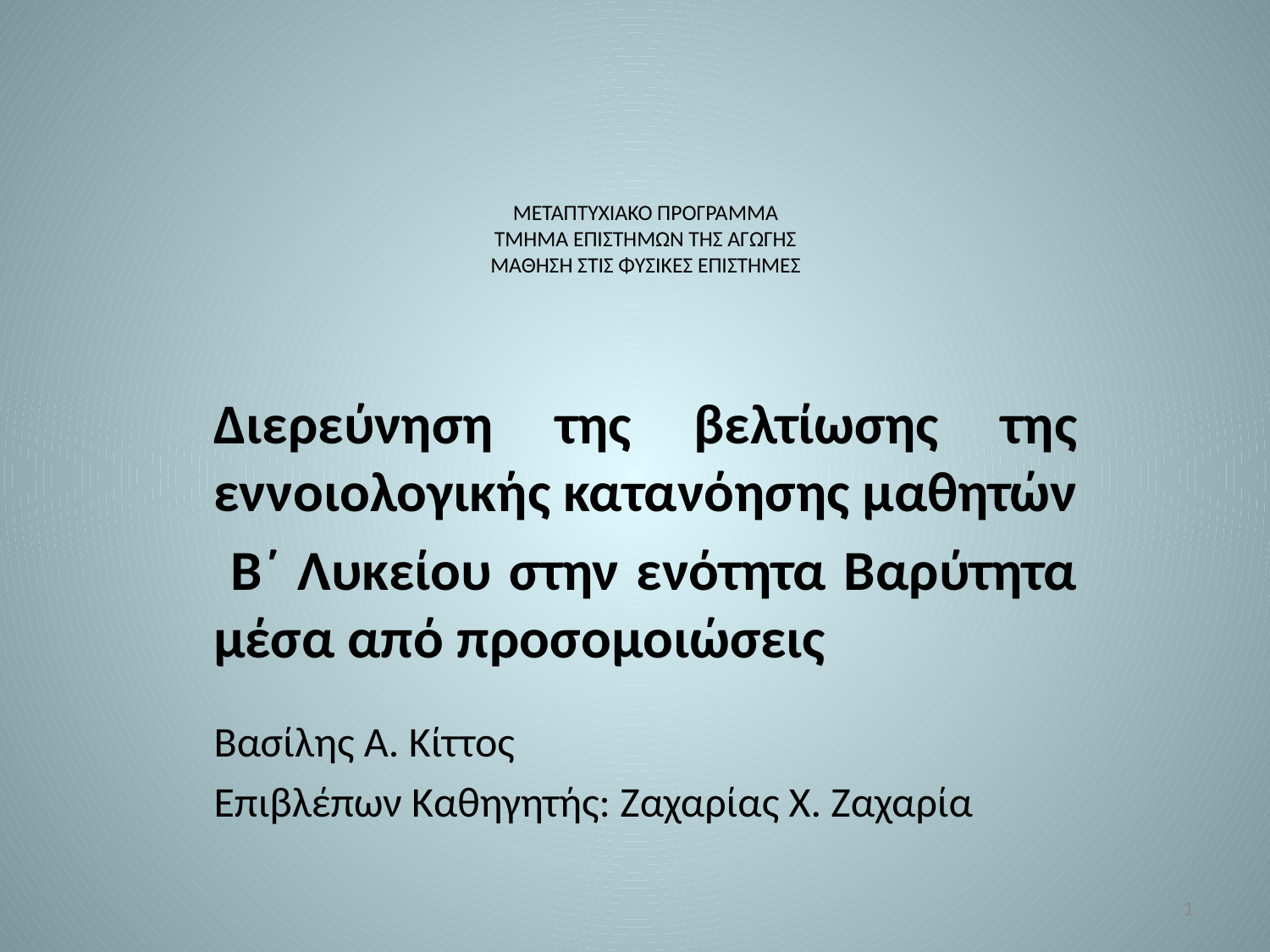

# ΜΕΤΑΠΤΥΧΙΑΚΟ ΠΡΟΓΡΑMΜΑ ΤΜΗΜΑ ΕΠΙΣΤΗΜΩΝ ΤΗΣ ΑΓΩΓΗΣ ΜΑΘΗΣΗ ΣΤΙΣ ΦΥΣΙΚΕΣ ΕΠΙΣΤΗΜΕΣ
Διερεύνηση της βελτίωσης της εννοιολογικής κατανόησης μαθητών
 Β΄ Λυκείου στην ενότητα Βαρύτητα μέσα από προσομοιώσεις

Βασίλης Α. Κίττος
Επιβλέπων Καθηγητής: Ζαχαρίας X. Ζαχαρία
1